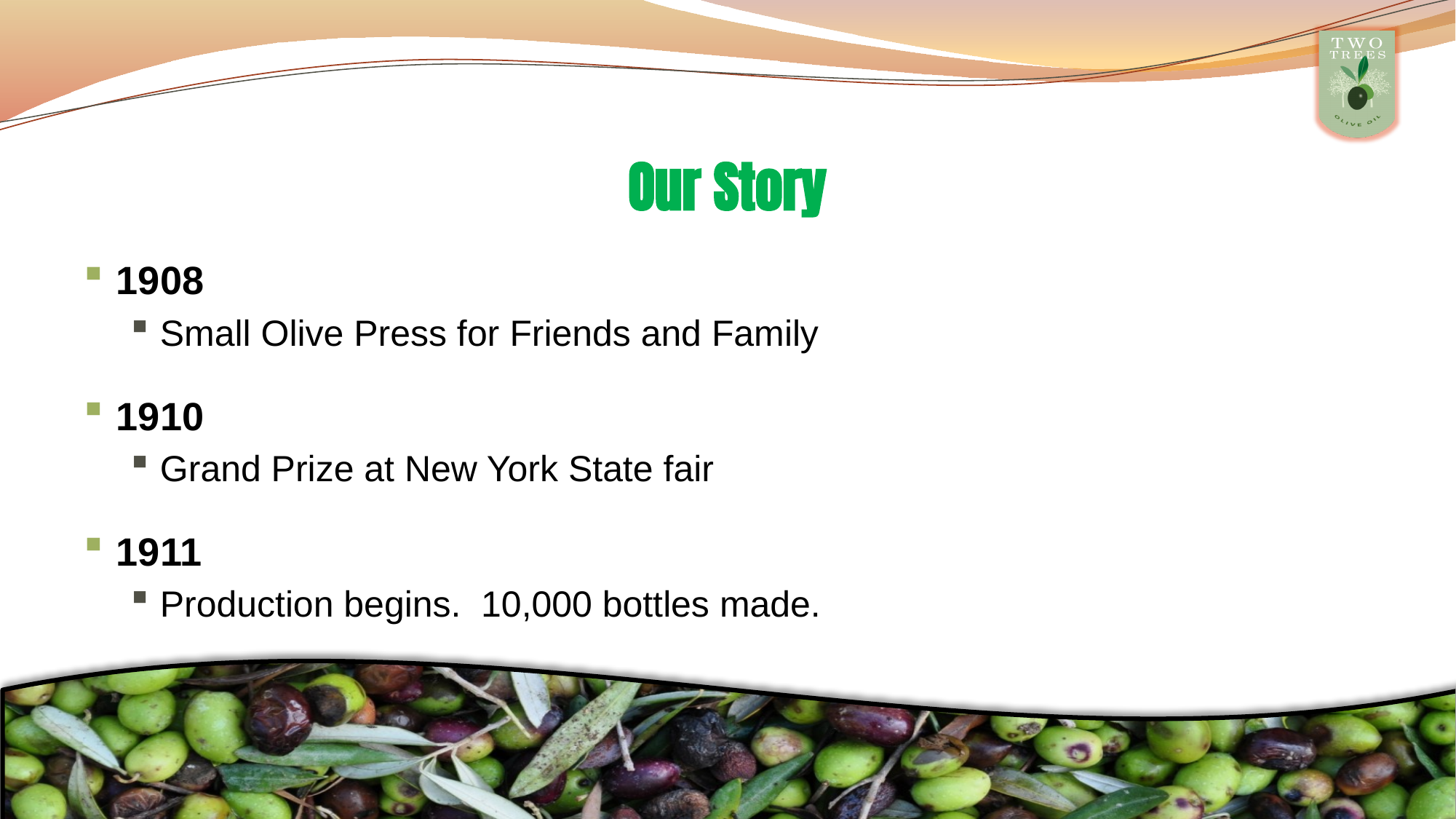

# Our Story
1908
Small Olive Press for Friends and Family
1910
Grand Prize at New York State fair
1911
Production begins.  10,000 bottles made.